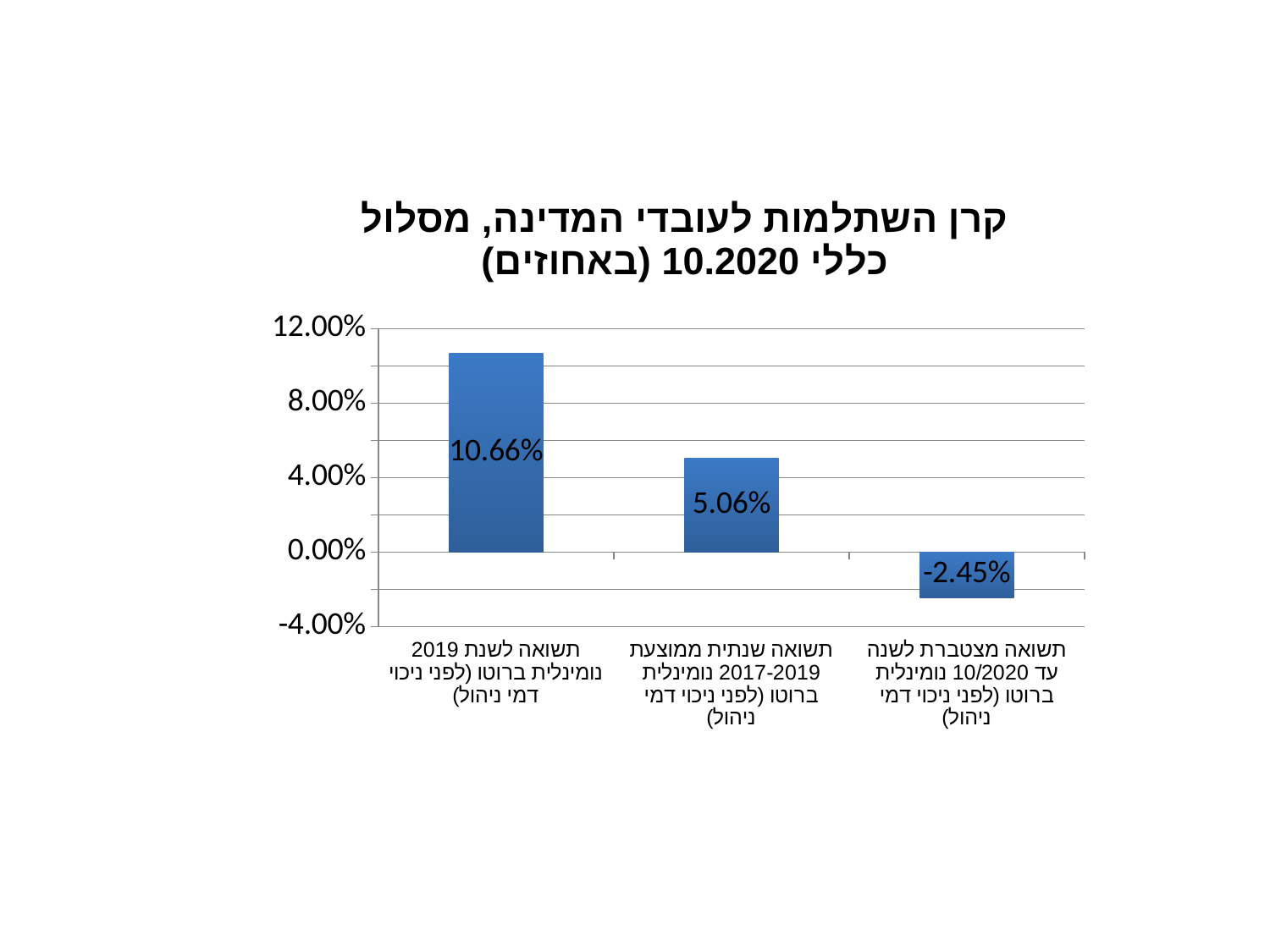

### Chart: קרן השתלמות לעובדי המדינה, מסלול כללי 10.2020 (באחוזים)

| Category | קרן השתלמות לעובדי המדינה, מסלול כללי 03.2017 (באחוזים) | עמודה1 | עמודה2 |
|---|---|---|---|
| תשואה לשנת 2019 נומינלית ברוטו (לפני ניכוי דמי ניהול) | 0.1066 | None | None |
| תשואה שנתית ממוצעת 2017-2019 נומינלית ברוטו (לפני ניכוי דמי ניהול) | 0.0506 | None | None |
| תשואה מצטברת לשנה עד 10/2020 נומינלית ברוטו (לפני ניכוי דמי ניהול) | -0.02448 | None | None |